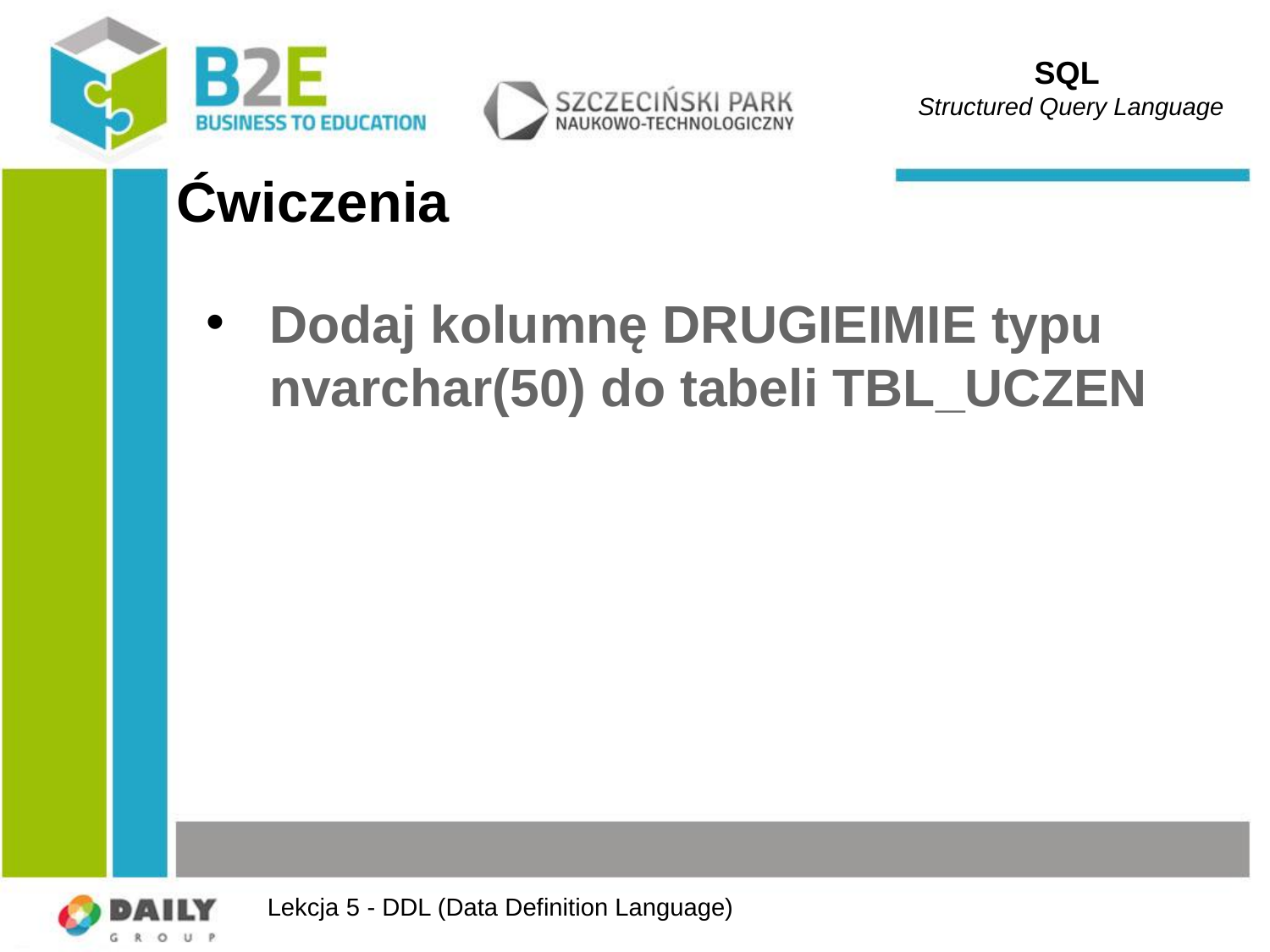

SQL
Structured Query Language
# Ćwiczenia
Dodaj kolumnę DRUGIEIMIE typu nvarchar(50) do tabeli TBL_UCZEN
Lekcja 5 - DDL (Data Definition Language)